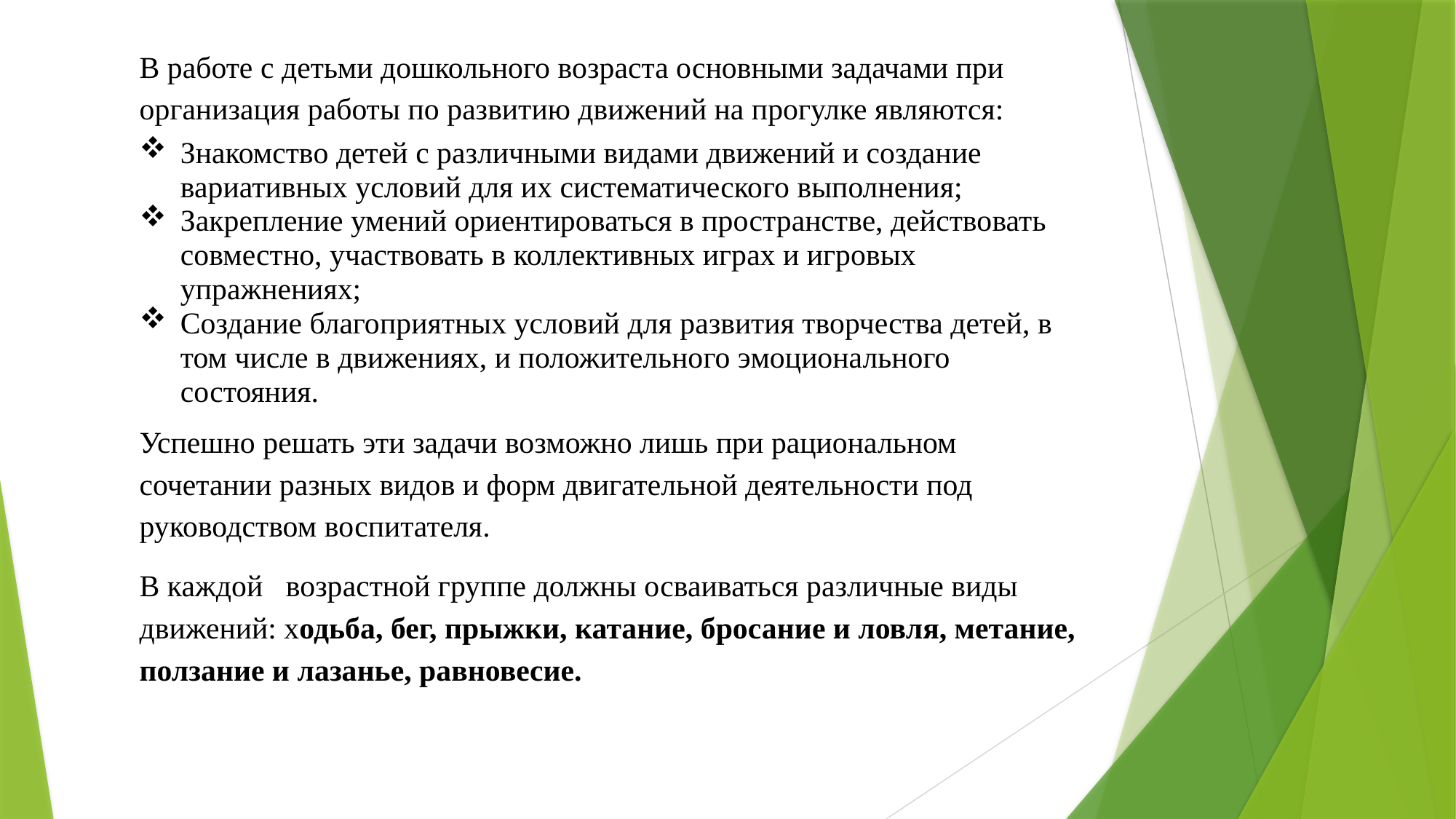

В работе с детьми дошкольного возраста основными задачами при организация работы по развитию движений на прогулке являются:
Знакомство детей с различными видами движений и создание вариативных условий для их систематического выполнения;
Закрепление умений ориентироваться в пространстве, действовать совместно, участвовать в коллективных играх и игровых упражнениях;
Создание благоприятных условий для развития творчества детей, в том числе в движениях, и положительного эмоционального состояния.
Успешно решать эти задачи возможно лишь при рациональном сочетании разных видов и форм двигательной деятельности под руководством воспитателя.
В каждой   возрастной группе должны осваиваться различные виды движений: ходьба, бег, прыжки, катание, бросание и ловля, метание, ползание и лазанье, равновесие.